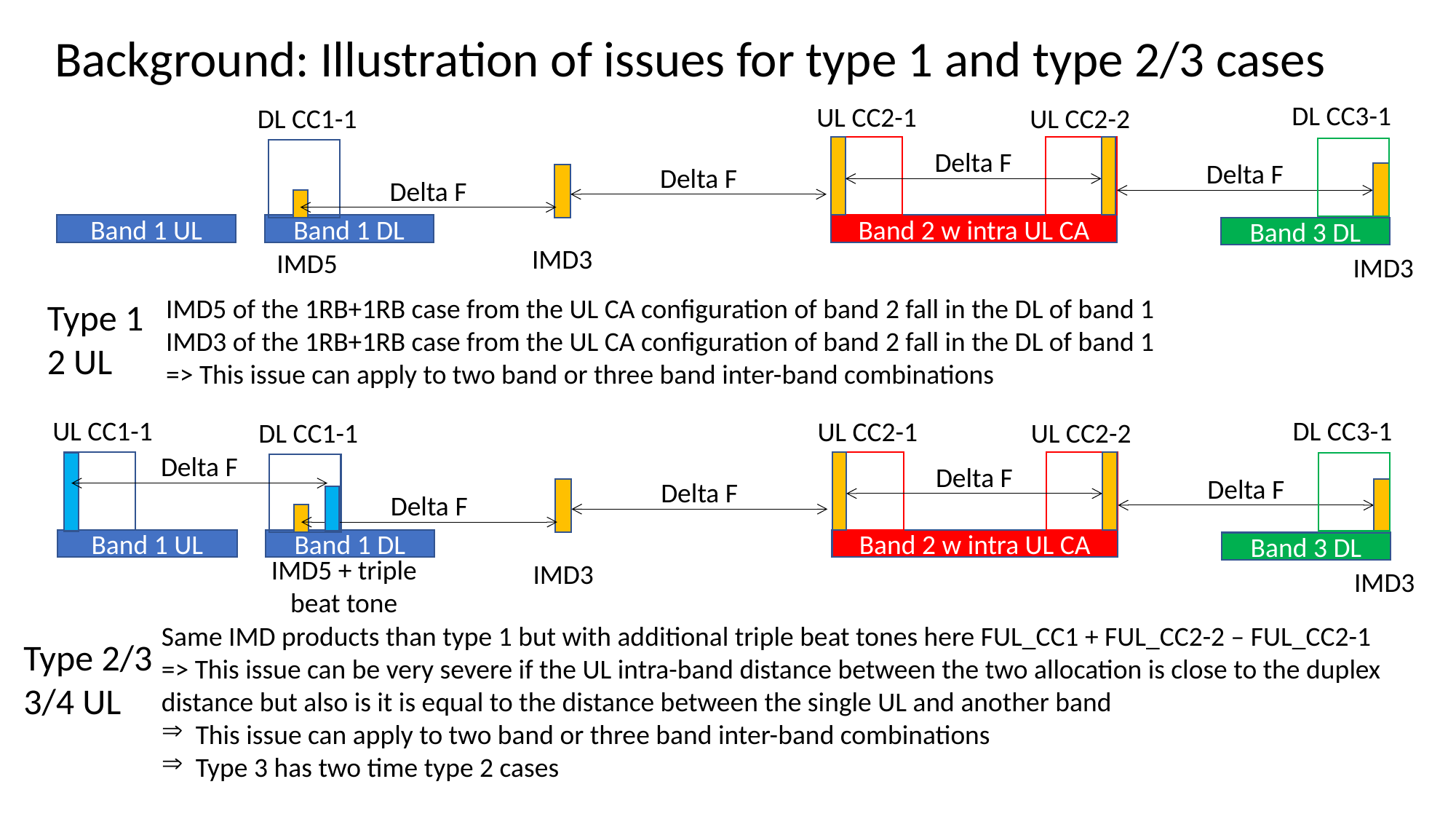

# Background: Illustration of issues for type 1 and type 2/3 cases
DL CC3-1
UL CC2-1
UL CC2-2
DL CC1-1

Delta F
Delta F
Delta F

Delta F

Band 1 UL
Band 1 DL
Band 2 w intra UL CA
Band 3 DL
IMD3
IMD5
IMD3
IMD5 of the 1RB+1RB case from the UL CA configuration of band 2 fall in the DL of band 1
IMD3 of the 1RB+1RB case from the UL CA configuration of band 2 fall in the DL of band 1
=> This issue can apply to two band or three band inter-band combinations
Type 1
2 UL
DL CC3-1
UL CC1-1
UL CC2-1
UL CC2-2
DL CC1-1
Delta F

Delta F
Delta F
Delta F

Delta F

Band 1 UL
Band 1 DL
Band 2 w intra UL CA
Band 3 DL
IMD5 + triple beat tone
IMD3
IMD3
Same IMD products than type 1 but with additional triple beat tones here FUL_CC1 + FUL_CC2-2 – FUL_CC2-1
=> This issue can be very severe if the UL intra-band distance between the two allocation is close to the duplex distance but also is it is equal to the distance between the single UL and another band
This issue can apply to two band or three band inter-band combinations
Type 3 has two time type 2 cases
Type 2/3
3/4 UL